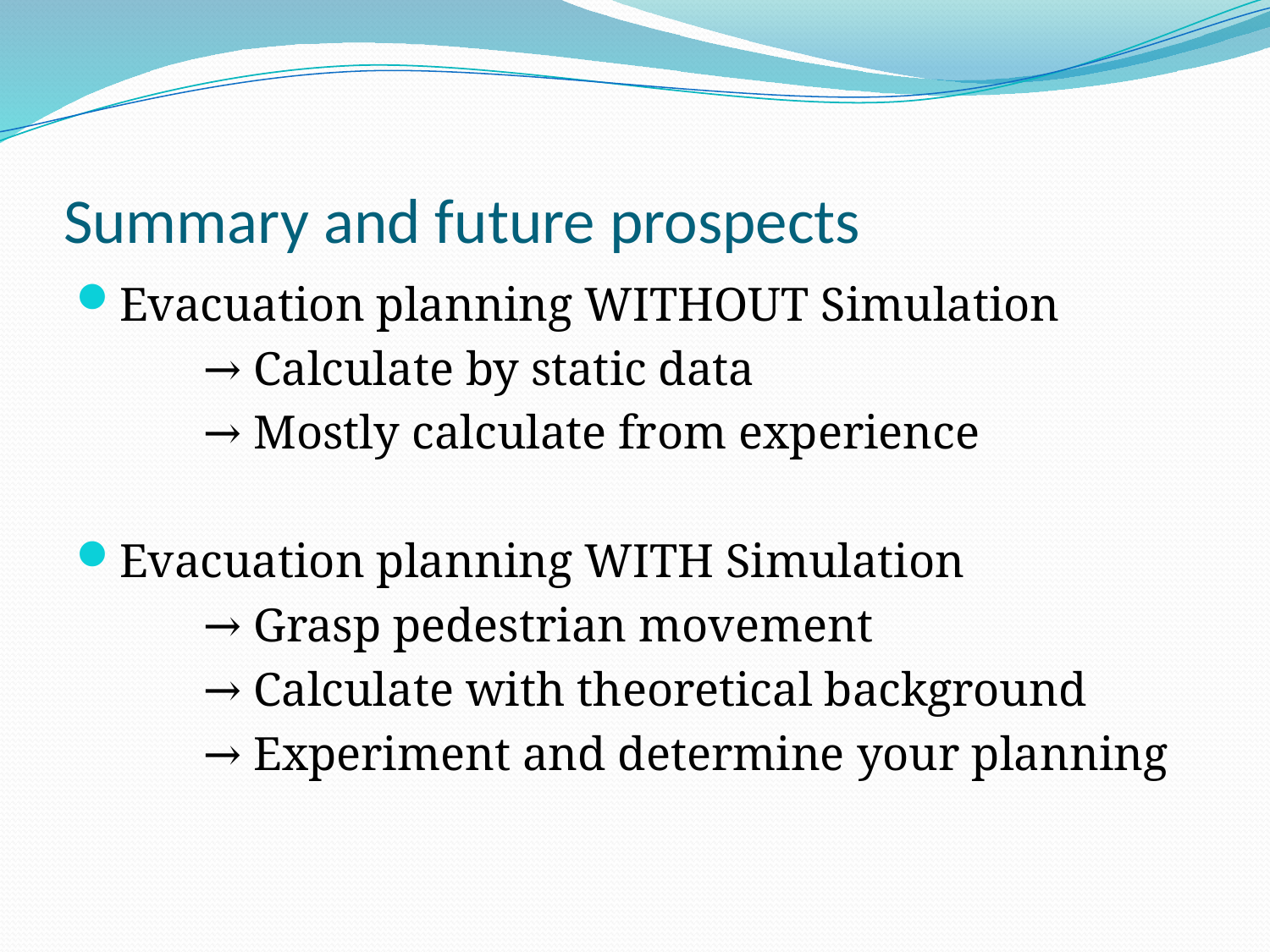

# Summary and future prospects
Evacuation planning WITHOUT Simulation
	→ Calculate by static data
 	→ Mostly calculate from experience

Evacuation planning WITH Simulation
	→ Grasp pedestrian movement
	→ Calculate with theoretical background
	→ Experiment and determine your planning